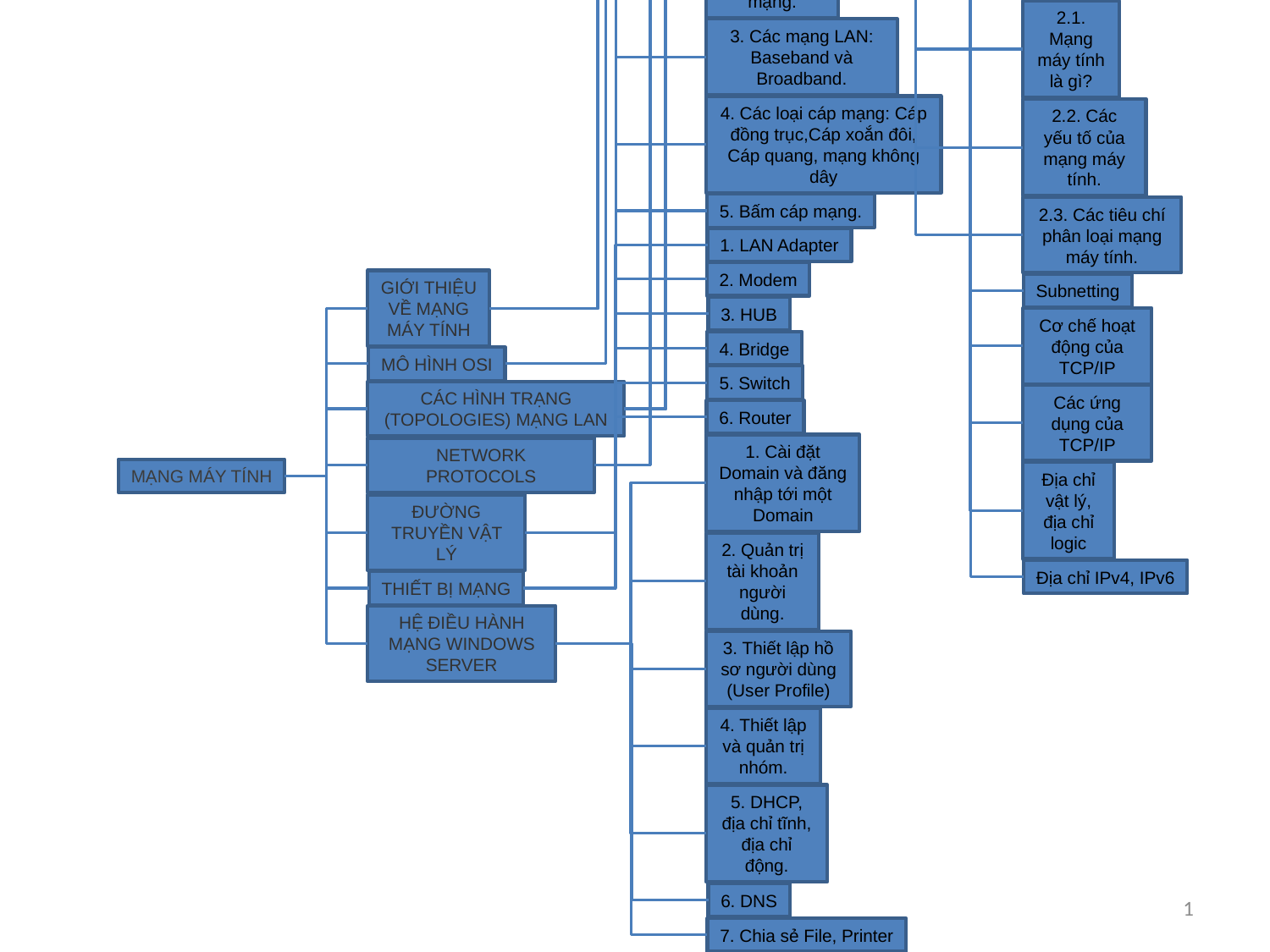

2.1. Mạng máy tính là gì?
1. Lịch sử mạng máy tính
2. Một số khái niệm cơ bản:
3. Mạng ngang hàng (Peer to Peer) và mạng client/server.
4. Các hệ điều hành mạng.
5. Các dịch vụ mạng.
1. Tổng quan về mô hình OSI (Open System Interconnect model)
2. Ý nghĩa và chức năng của các tầng trong mô hình OSI.
3. Áp dụng mô hình OSI
1. Phân loại mạng máy tính theo topology
2. Các hình trạng LAN (Local Area Network) đơn giản
3. Các hình trạng LAN hỗn hợp.
4. Kiến trúc Ethernet
5. Mạng Token Ring
1. Giao thức mạng (protocol): khái niệm
2. Bộ giao thức Microsoft Network
3. Bộ giao thức TCP/IP:
1. Truyền dữ liệu: tín hiệu tương tự (analogue) và tín hiệu số hoá (digital)
2. Các đặc tính của đường truyền mạng.
3. Các mạng LAN: Baseband và Broadband.
4. Các loại cáp mạng: Cáp đồng trục,Cáp xoắn đôi, Cáp quang, mạng không dây
2.2. Các yếu tố của mạng máy tính.
5. Bấm cáp mạng.
2.3. Các tiêu chí phân loại mạng máy tính.
1. LAN Adapter
2. Modem
GIỚI THIỆU VỀ MẠNG MÁY TÍNH
Subnetting
3. HUB
Cơ chế hoạt động của TCP/IP
4. Bridge
MÔ HÌNH OSI
5. Switch
CÁC HÌNH TRẠNG (TOPOLOGIES) MẠNG LAN
Các ứng dụng của TCP/IP
6. Router
1. Cài đặt Domain và đăng nhập tới một Domain
NETWORK PROTOCOLS
MẠNG MÁY TÍNH
Địa chỉ vật lý, địa chỉ logic
ĐƯỜNG TRUYỀN VẬT LÝ
2. Quản trị tài khoản người dùng.
Địa chỉ IPv4, IPv6
THIẾT BỊ MẠNG
HỆ ĐIỀU HÀNH MẠNG WINDOWS SERVER
3. Thiết lập hồ sơ người dùng (User Profile)
4. Thiết lập và quản trị nhóm.
5. DHCP, địa chỉ tĩnh, địa chỉ động.
6. DNS
7. Chia sẻ File, Printer

1